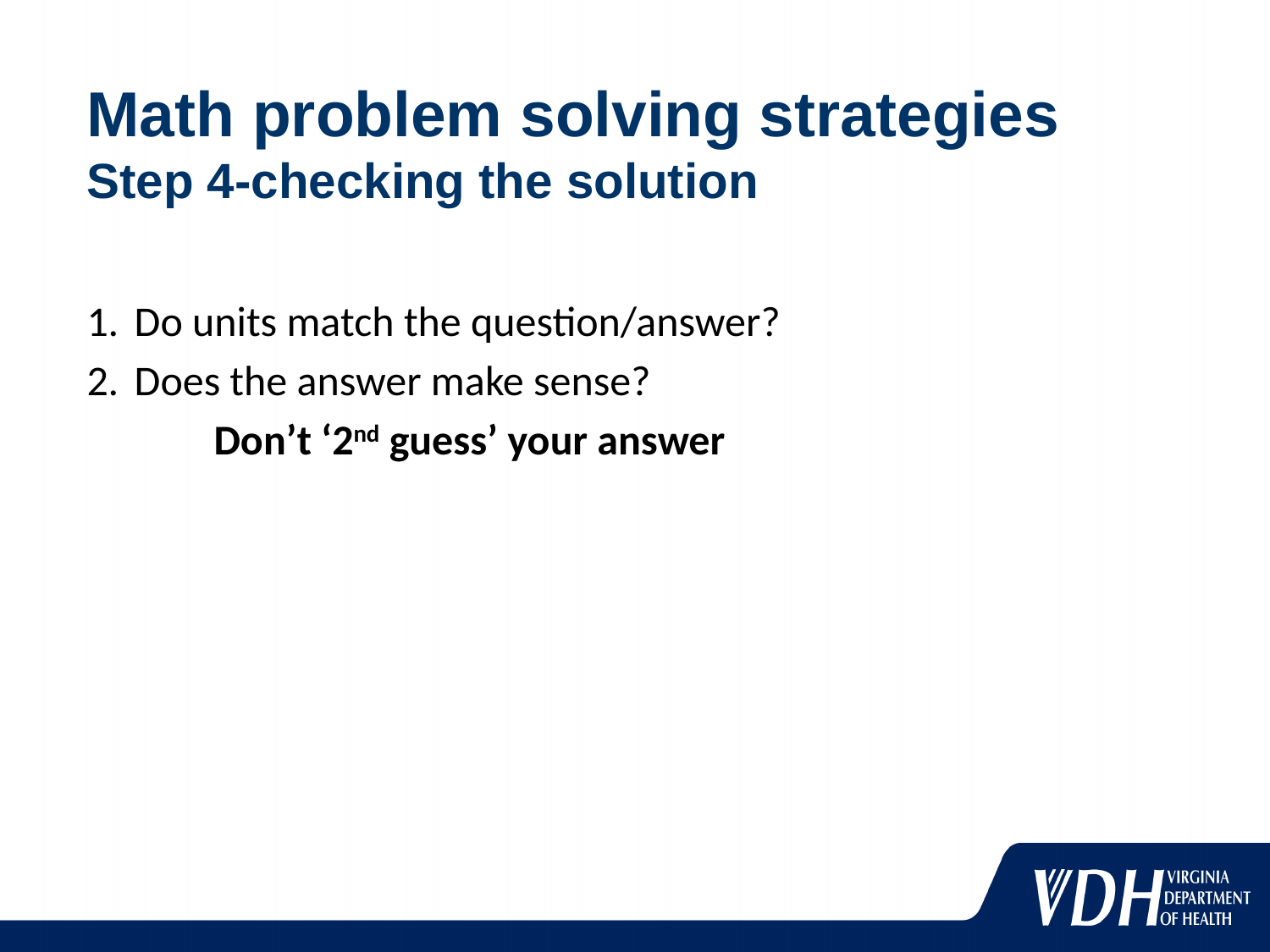

# Math problem solving strategies Step 4-checking the solution
Do units match the question/answer?
Does the answer make sense?
	Don’t ‘2nd guess’ your answer